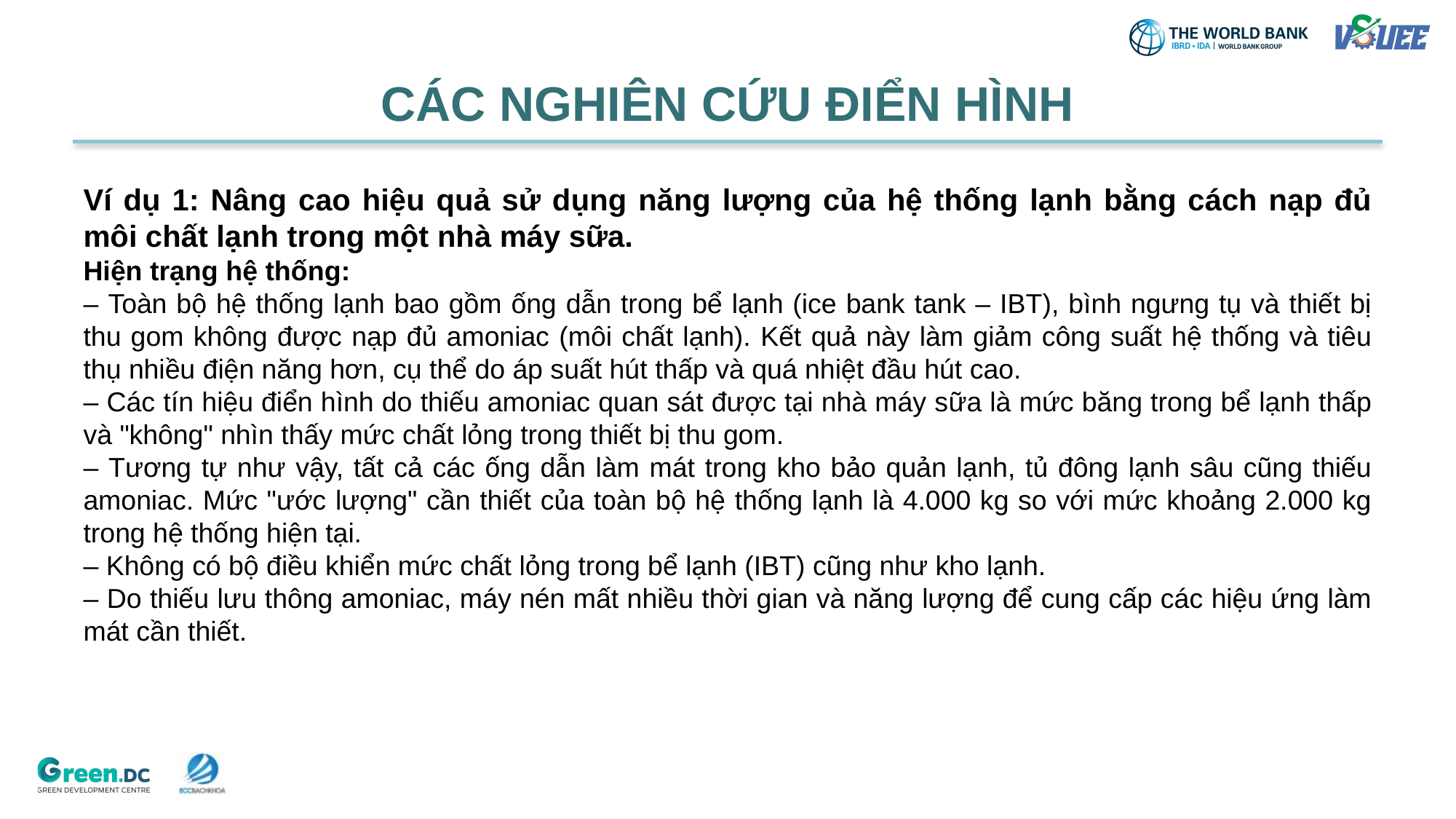

# CÁC NGHIÊN CỨU ĐIỂN HÌNH
Ví dụ 1: Nâng cao hiệu quả sử dụng năng lượng của hệ thống lạnh bằng cách nạp đủ môi chất lạnh trong một nhà máy sữa.
Hiện trạng hệ thống:
– Toàn bộ hệ thống lạnh bao gồm ống dẫn trong bể lạnh (ice bank tank – IBT), bình ngưng tụ và thiết bị thu gom không được nạp đủ amoniac (môi chất lạnh). Kết quả này làm giảm công suất hệ thống và tiêu thụ nhiều điện năng hơn, cụ thể do áp suất hút thấp và quá nhiệt đầu hút cao.
– Các tín hiệu điển hình do thiếu amoniac quan sát được tại nhà máy sữa là mức băng trong bể lạnh thấp và "không" nhìn thấy mức chất lỏng trong thiết bị thu gom.
– Tương tự như vậy, tất cả các ống dẫn làm mát trong kho bảo quản lạnh, tủ đông lạnh sâu cũng thiếu amoniac. Mức "ước lượng" cần thiết của toàn bộ hệ thống lạnh là 4.000 kg so với mức khoảng 2.000 kg trong hệ thống hiện tại.
– Không có bộ điều khiển mức chất lỏng trong bể lạnh (IBT) cũng như kho lạnh.
– Do thiếu lưu thông amoniac, máy nén mất nhiều thời gian và năng lượng để cung cấp các hiệu ứng làm mát cần thiết.